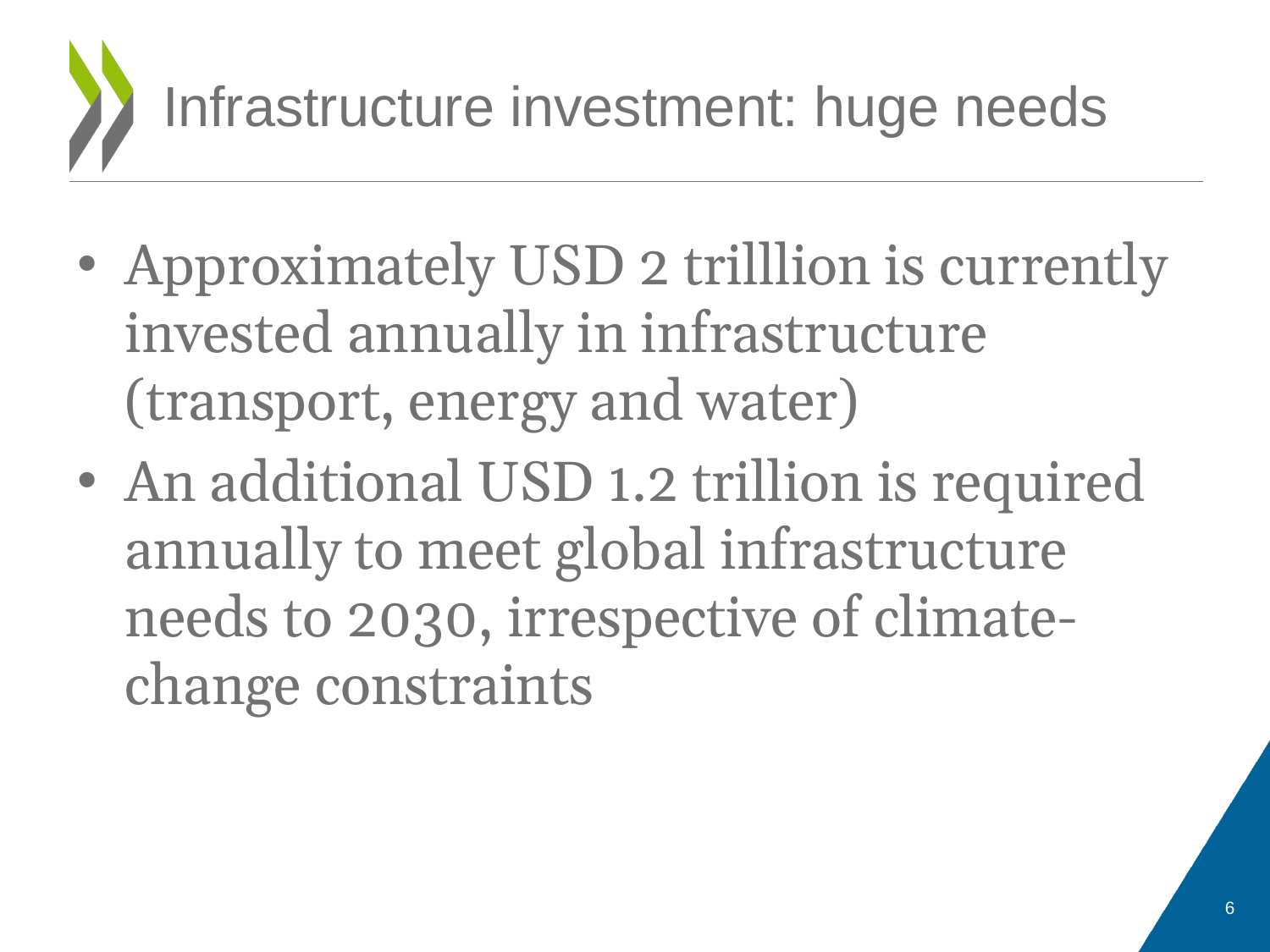

# Infrastructure investment: huge needs
Approximately USD 2 trilllion is currently invested annually in infrastructure (transport, energy and water)
An additional USD 1.2 trillion is required annually to meet global infrastructure needs to 2030, irrespective of climate-change constraints

6